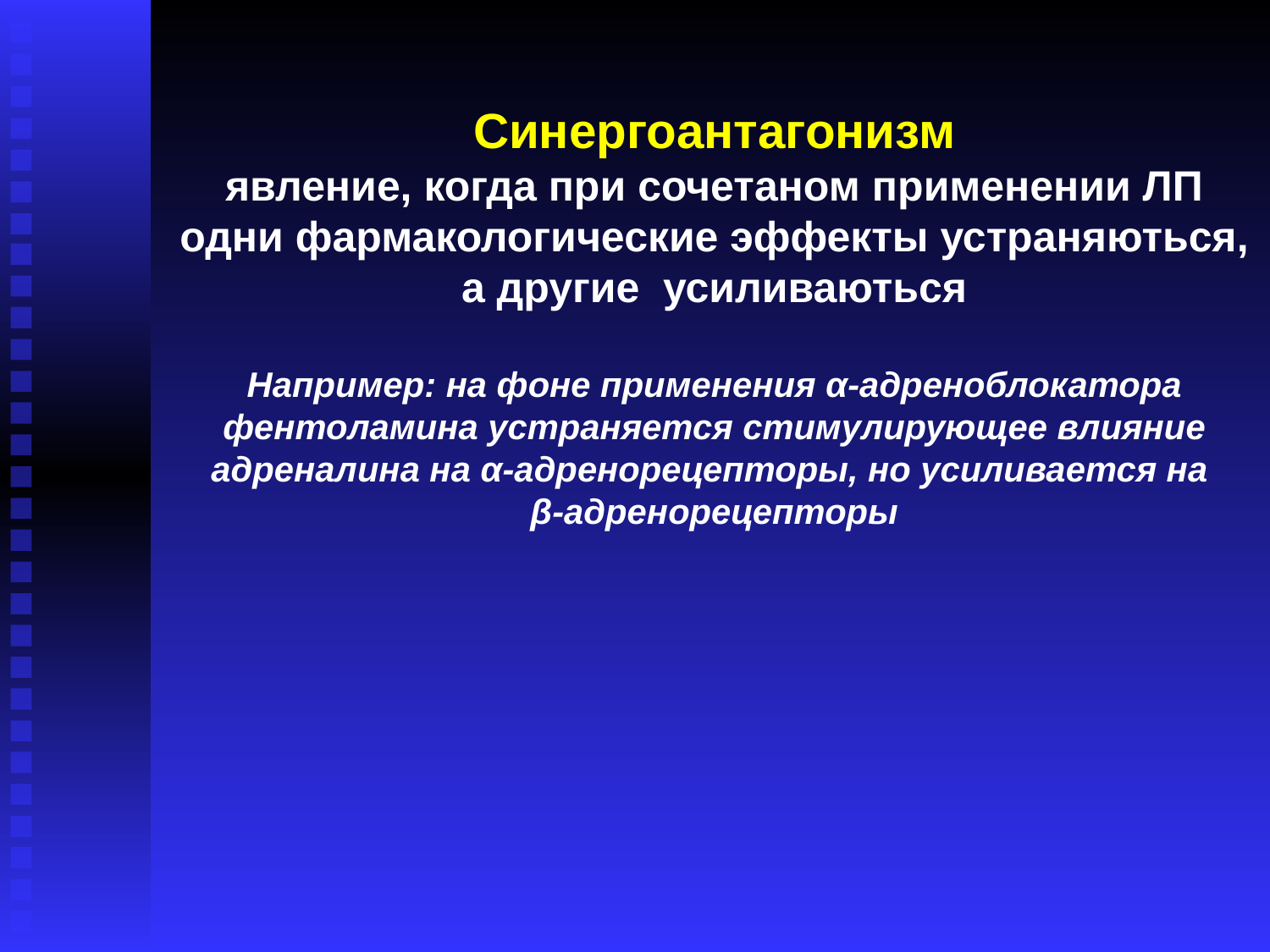

# Синергоантагонизм явление, когда при сочетаном применении ЛП одни фармакологические эффекты устраняються, а другие  усиливаються Например: на фоне применения α-адреноблокатора фентоламина устраняется стимулирующее влияние адреналина на α-адренорецепторы, но усиливается на β-адренорецепторы